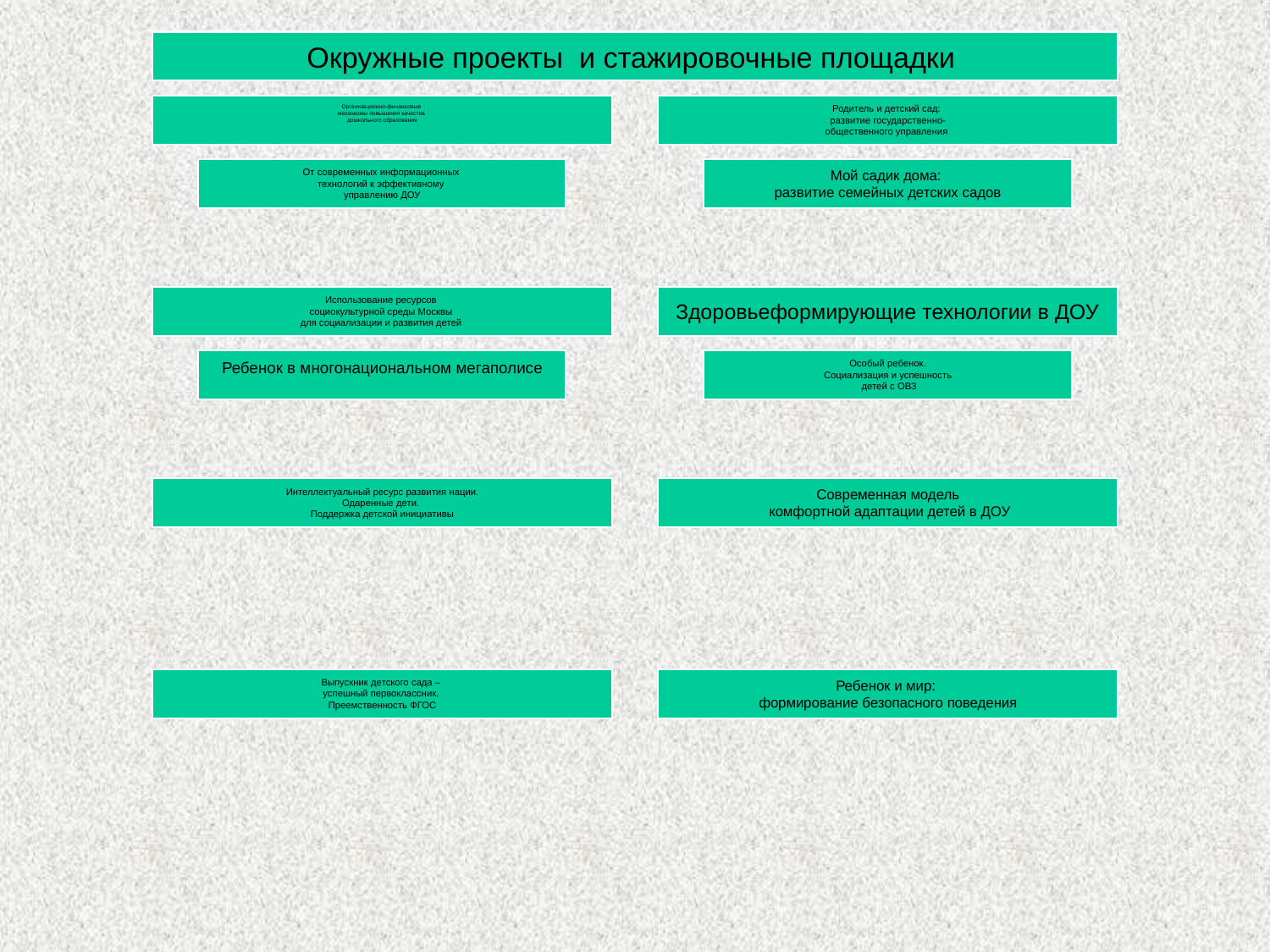

Окружные проекты  и стажировочные площадки
Организационно-финансовые
механизмы повышения качества
дошкольного образования
От современных информационных
технологий к эффективному
управлению ДОУ
Родитель и детский сад:
развитие государственно-
общественного управления
Мой садик дома:
развитие семейных детских садов
Использование ресурсов
социокультурной среды Москвы
для социализации и развития детей
Ребенок в многонациональном мегаполисе
Здоровьеформирующие технологии в ДОУ
Особый ребенок.
Социализация и успешность
 детей с ОВЗ
 Интеллектуальный ресурс развития нации.
Одаренные дети.
Поддержка детской инициативы
Современная модель
 комфортной адаптации детей в ДОУ
Выпускник детского сада –
успешный первоклассник.
Преемственность ФГОС
Ребенок и мир:
формирование безопасного поведения